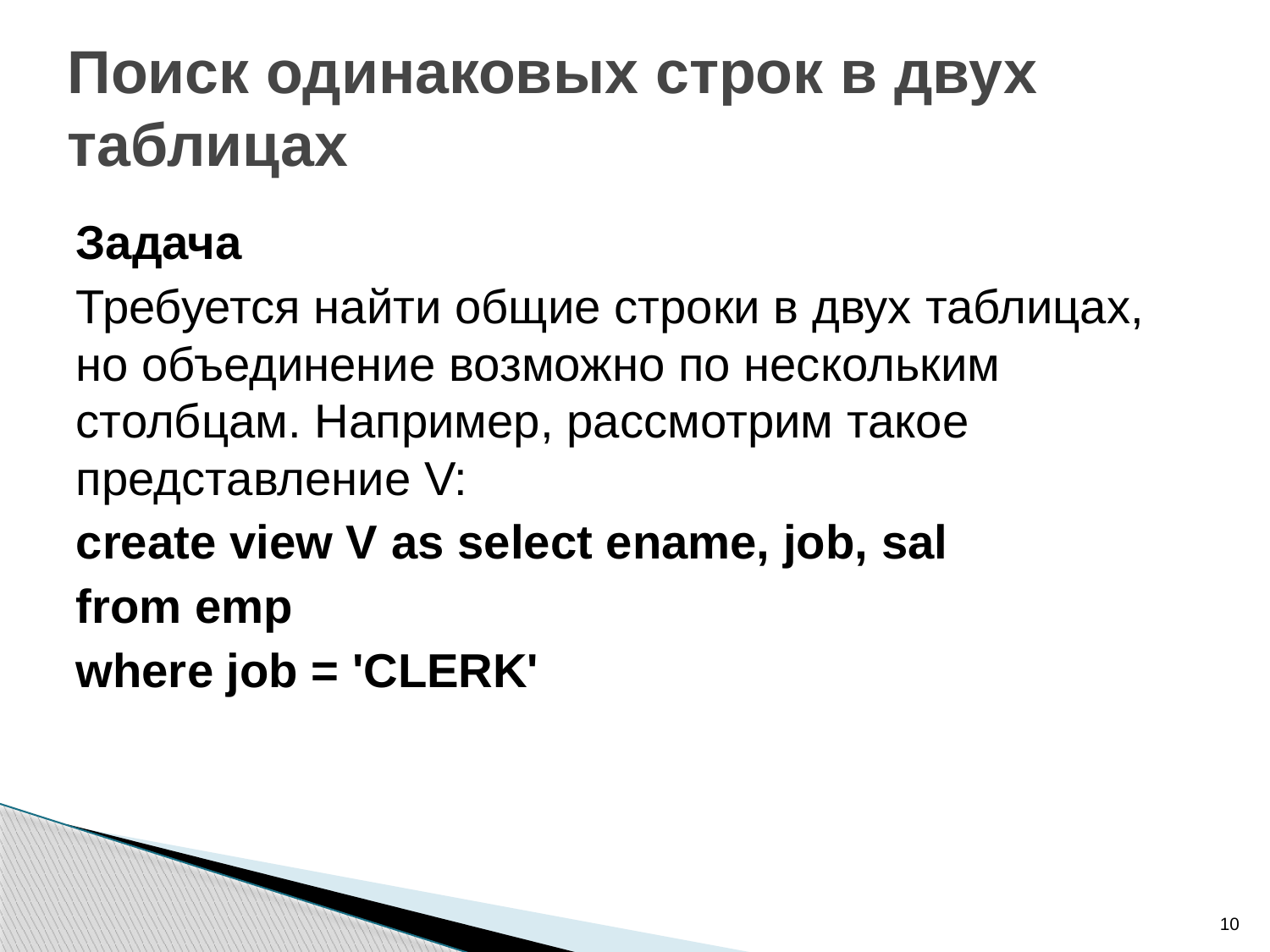

# Поиск одинаковых строк в двух таблицах
Задача
Требуется найти общие строки в двух таблицах, но объединение возможно по нескольким столбцам. Например, рассмотрим такое представление V:
create view V аs select ename, job, sal
from emp
where job = 'CLERK'

10